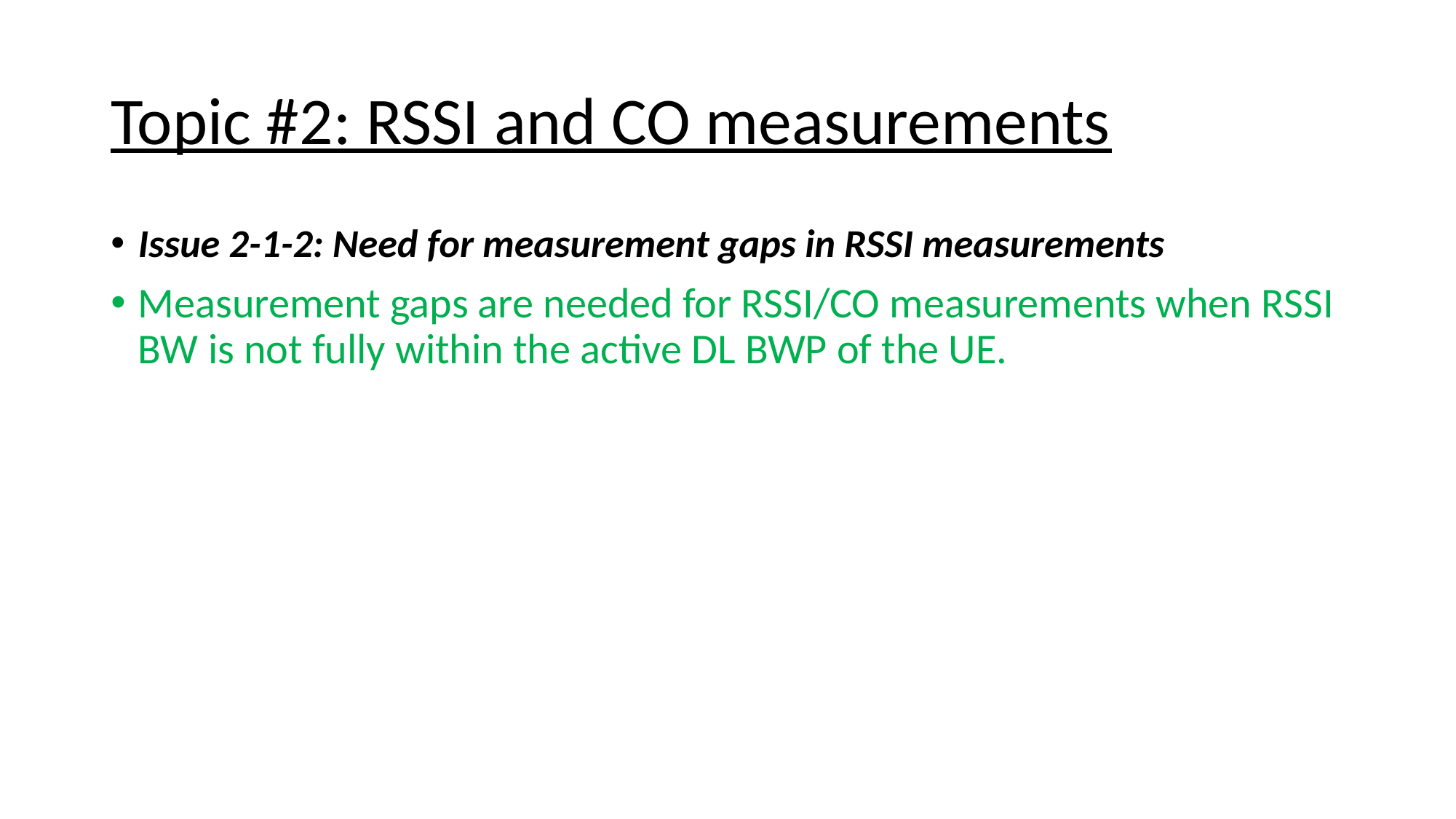

# Topic #2: RSSI and CO measurements
Issue 2-1-2: Need for measurement gaps in RSSI measurements
Measurement gaps are needed for RSSI/CO measurements when RSSI BW is not fully within the active DL BWP of the UE.